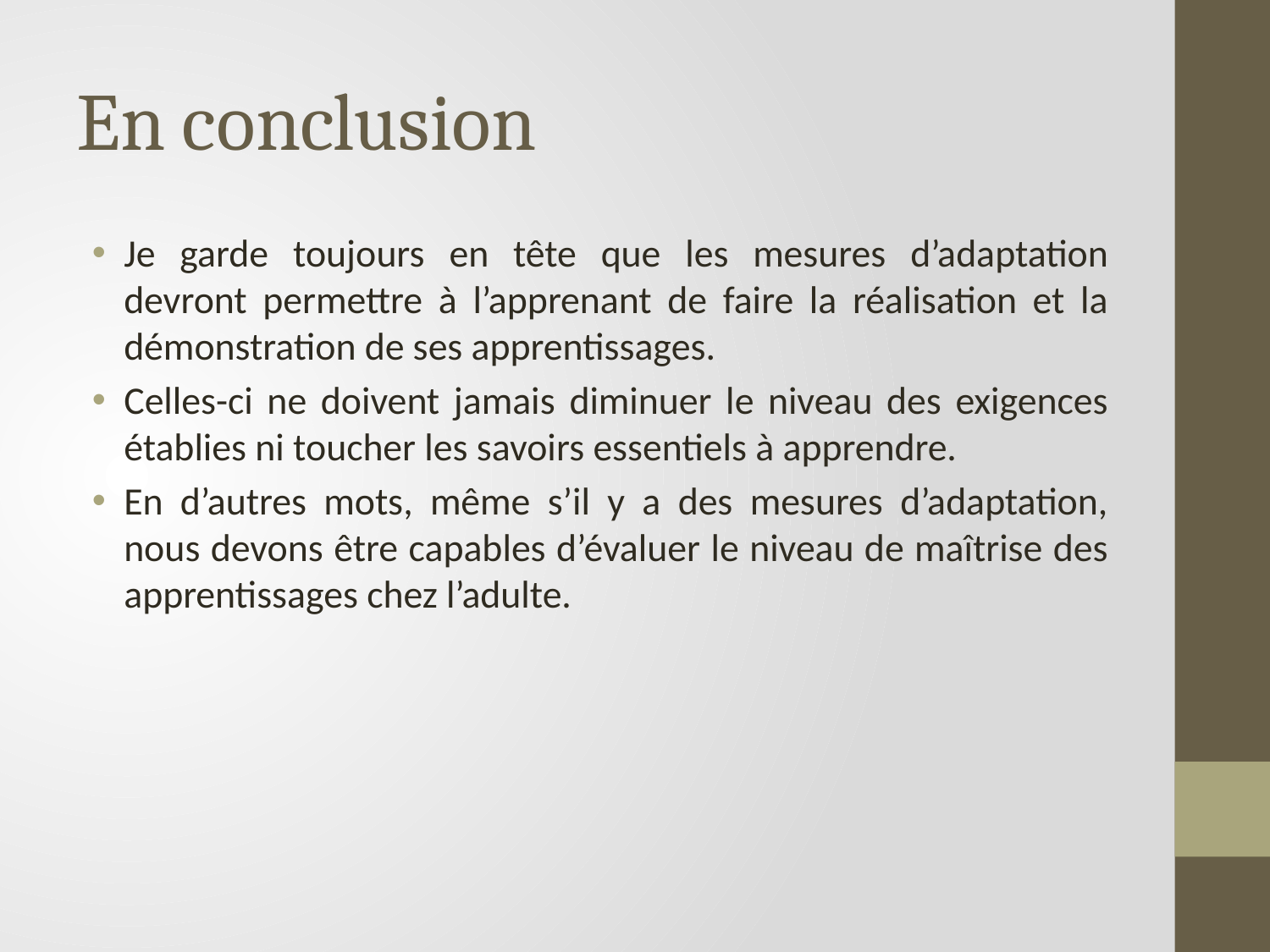

# En conclusion
Je garde toujours en tête que les mesures d’adaptation devront permettre à l’apprenant de faire la réalisation et la démonstration de ses apprentissages.
Celles-ci ne doivent jamais diminuer le niveau des exigences établies ni toucher les savoirs essentiels à apprendre.
En d’autres mots, même s’il y a des mesures d’adaptation, nous devons être capables d’évaluer le niveau de maîtrise des apprentissages chez l’adulte.